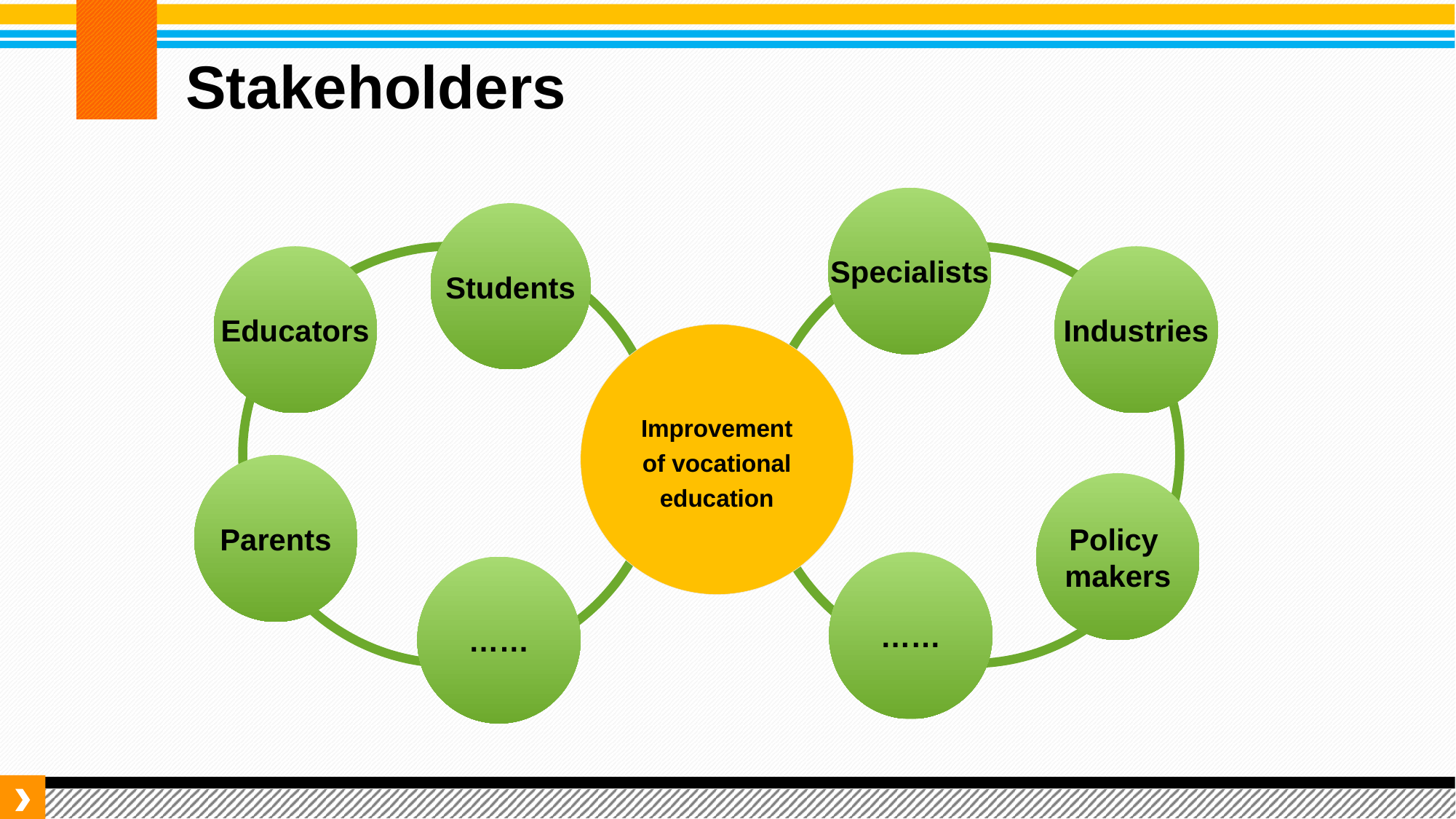

Stakeholders
Specialists
Students
Educators

Industries
Improvement of vocational education
Parents
Policy
makers
……
……